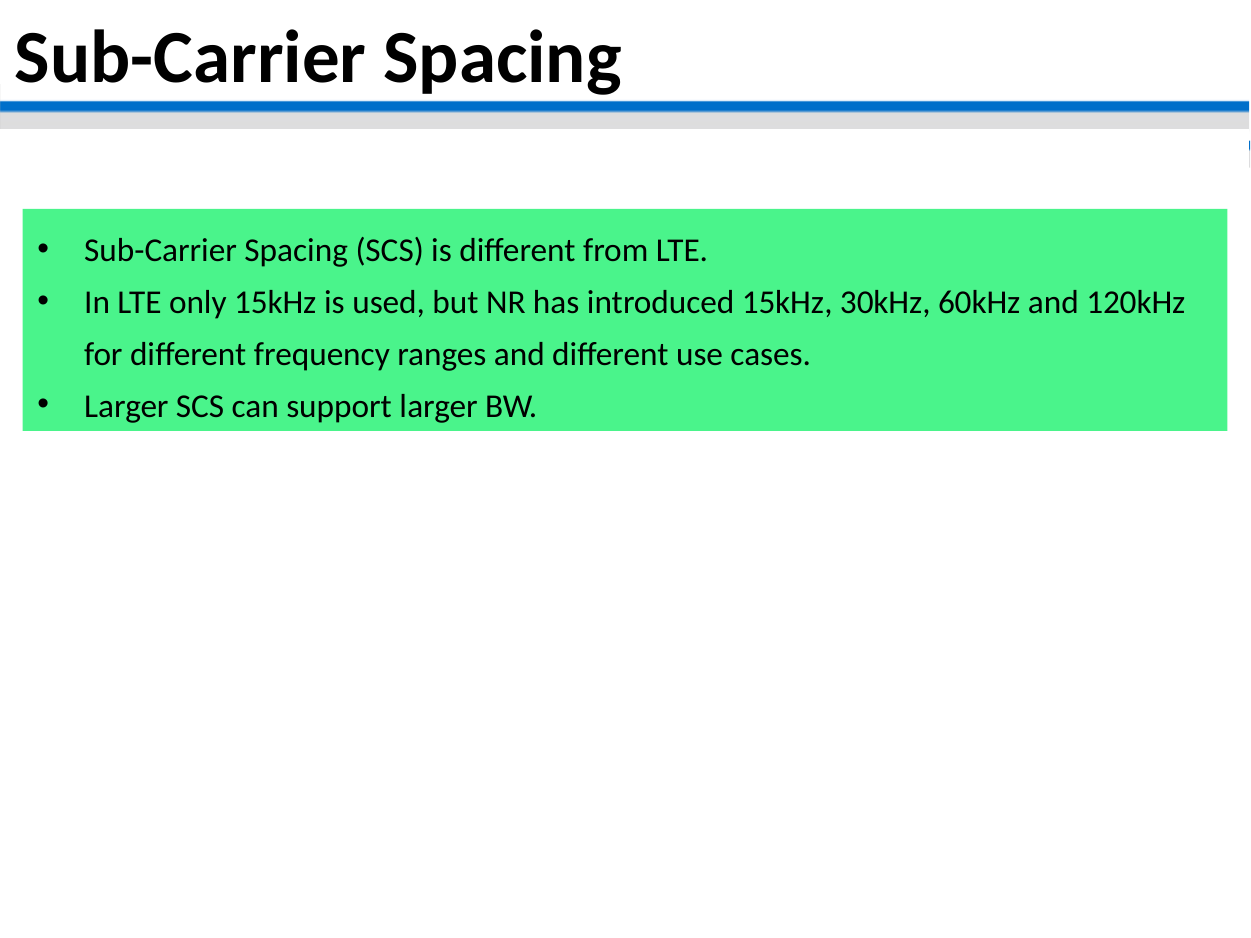

Sub-Carrier Spacing
Sub-Carrier Spacing (SCS) is different from LTE.
In LTE only 15kHz is used, but NR has introduced 15kHz, 30kHz, 60kHz and 120kHz for different frequency ranges and different use cases.
Larger SCS can support larger BW.